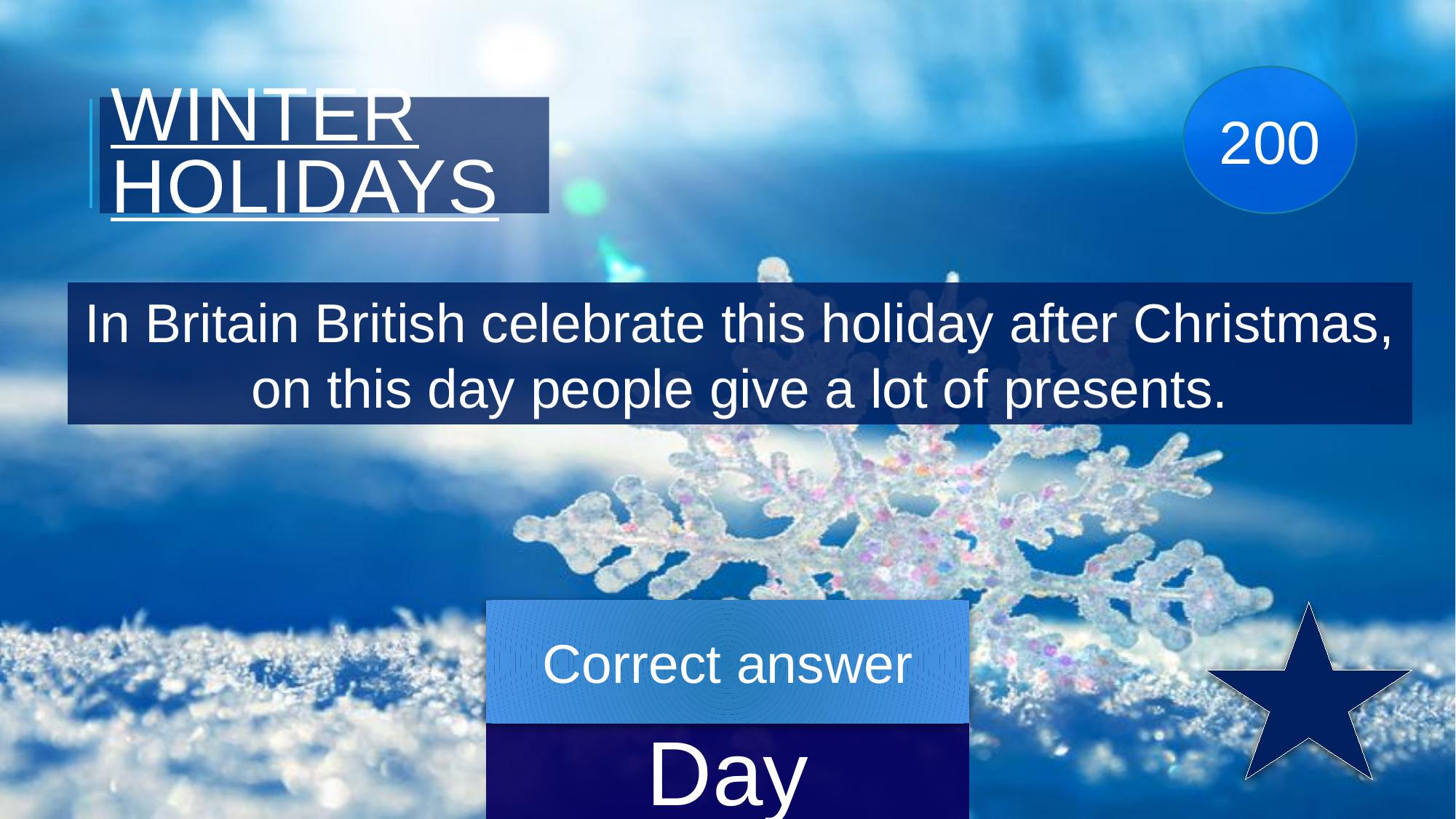

200
# Winter holidays
In Britain British celebrate this holiday after Christmas, on this day people give a lot of presents.
Boxing Day
Correct answer